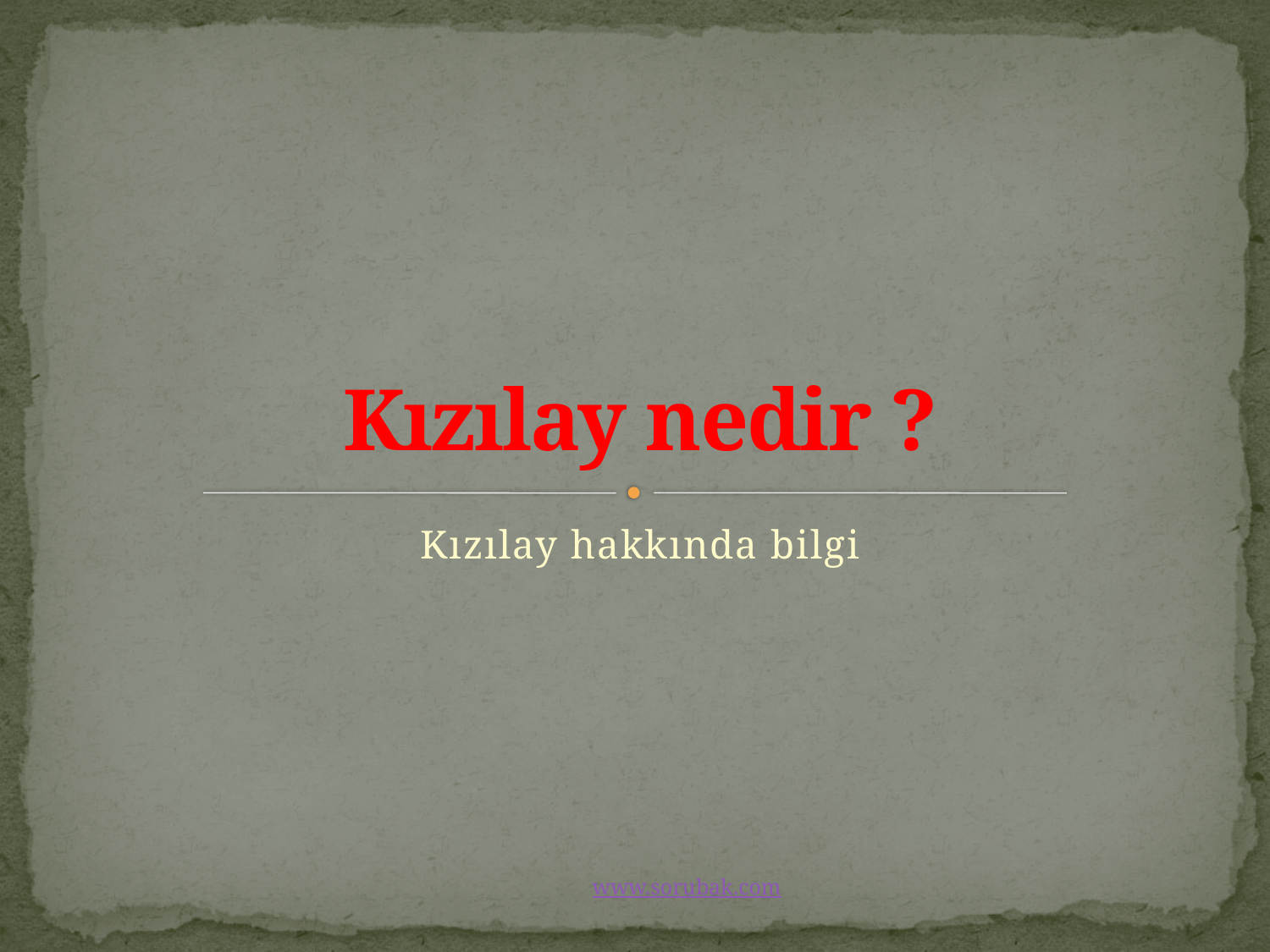

# Kızılay nedir ?
Kızılay hakkında bilgi
www.sorubak.com